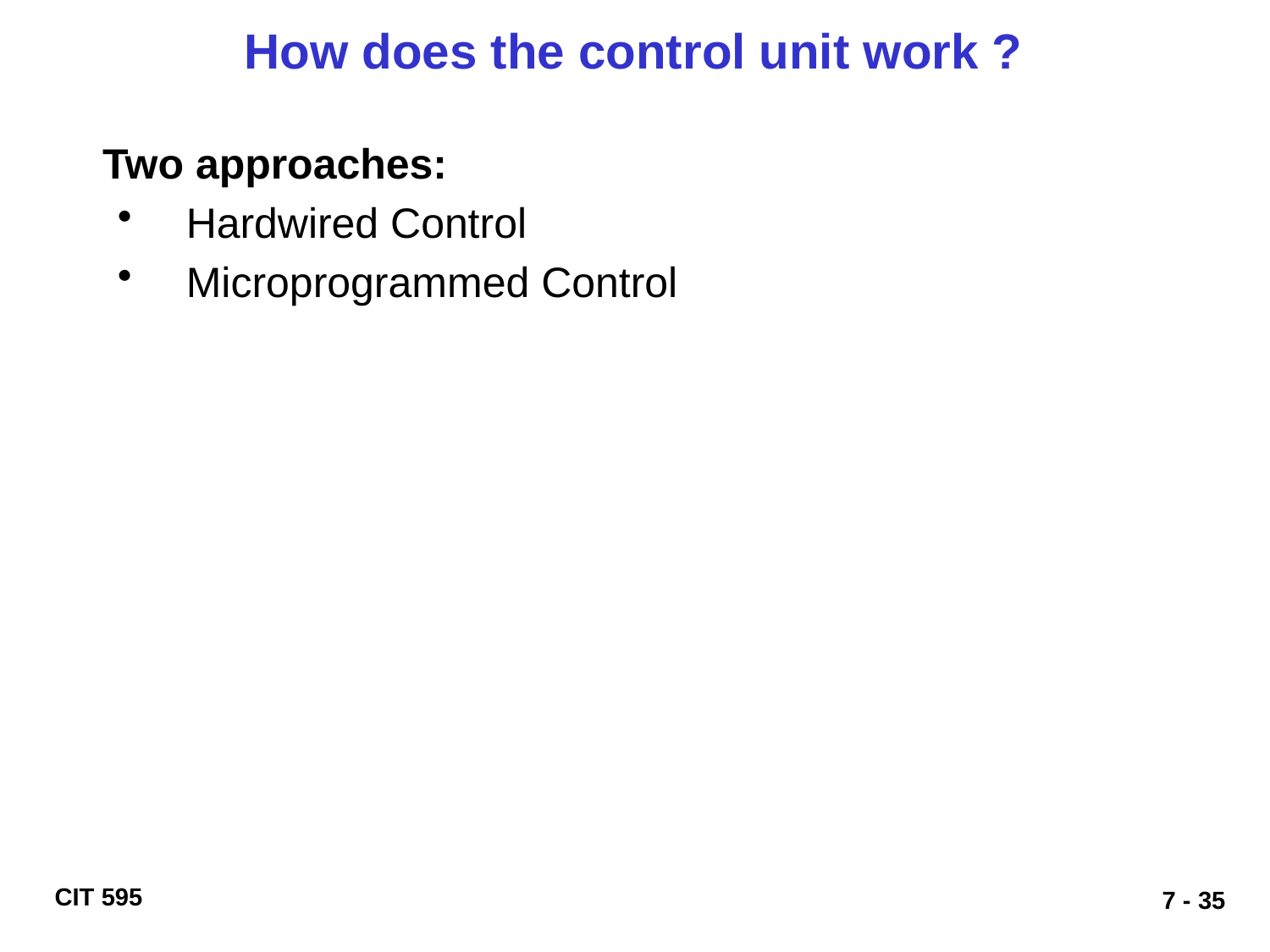

# How does the control unit work ?
Two approaches:
  Hardwired Control
  Microprogrammed Control
7 - 35